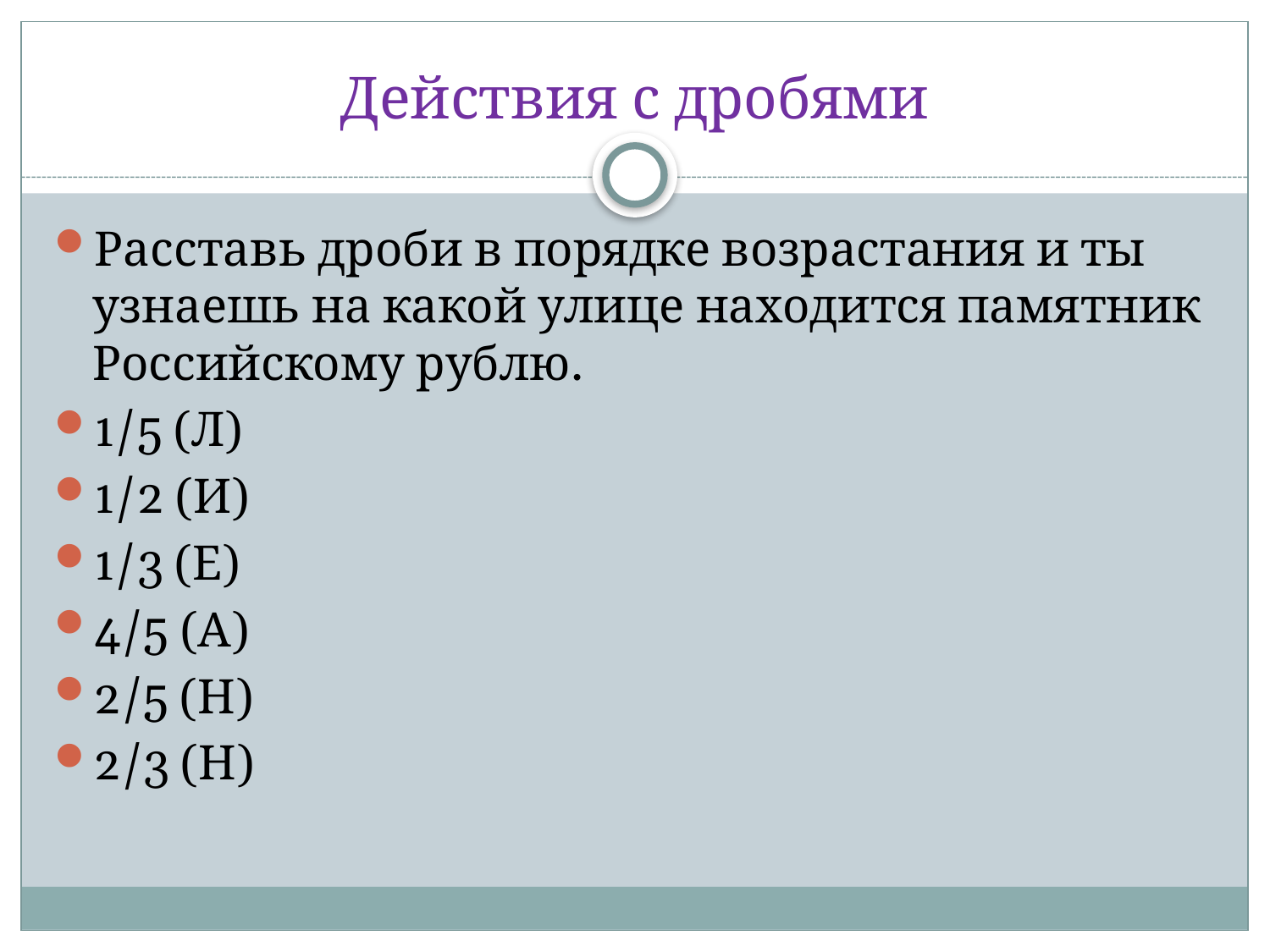

# Действия с дробями
Расставь дроби в порядке возрастания и ты узнаешь на какой улице находится памятник Российскому рублю.
1/5 (Л)
1/2 (И)
1/3 (Е)
4/5 (А)
2/5 (Н)
2/3 (Н)